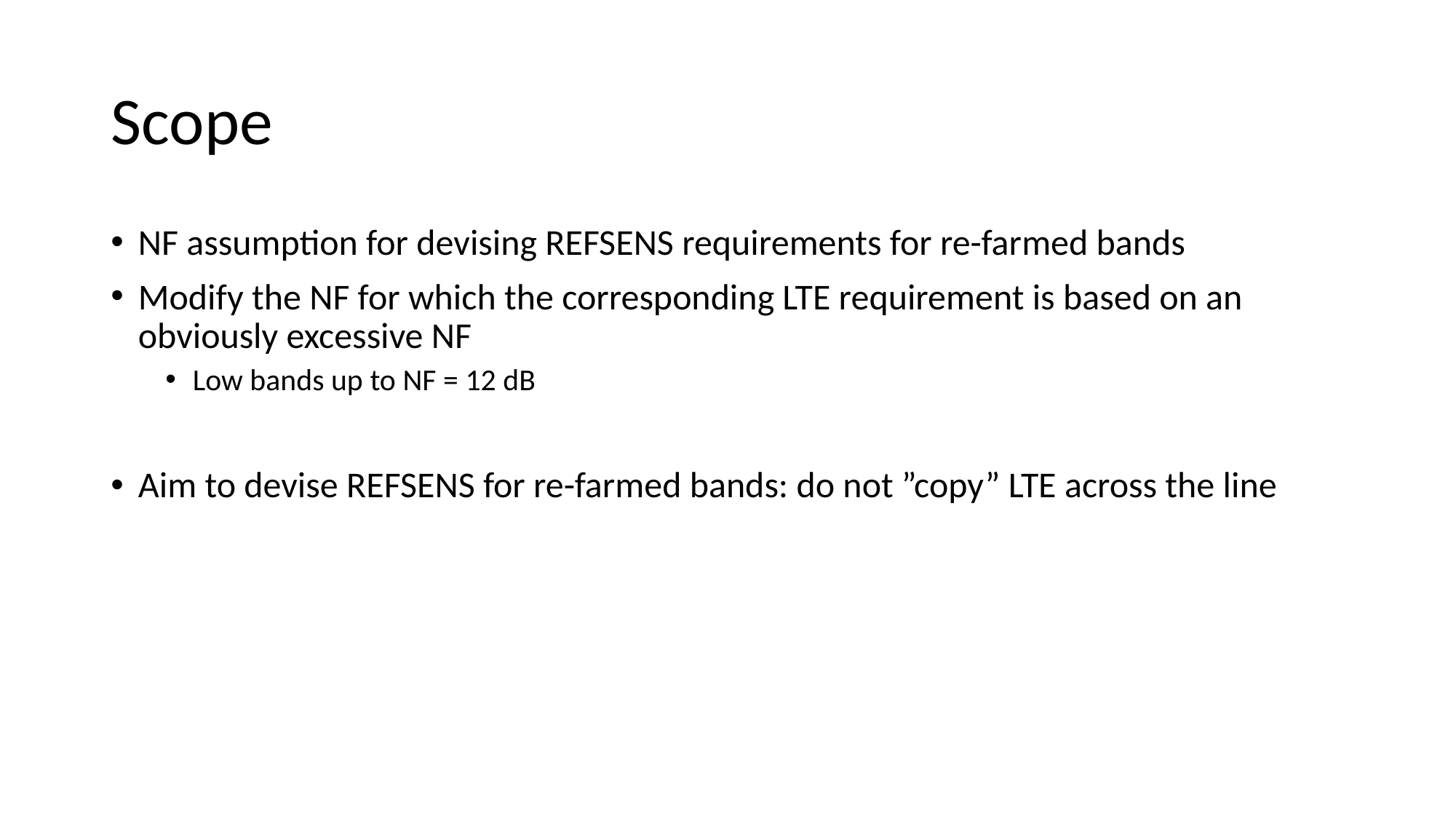

# Scope
NF assumption for devising REFSENS requirements for re-farmed bands
Modify the NF for which the corresponding LTE requirement is based on an obviously excessive NF
Low bands up to NF = 12 dB

Aim to devise REFSENS for re-farmed bands: do not ”copy” LTE across the line